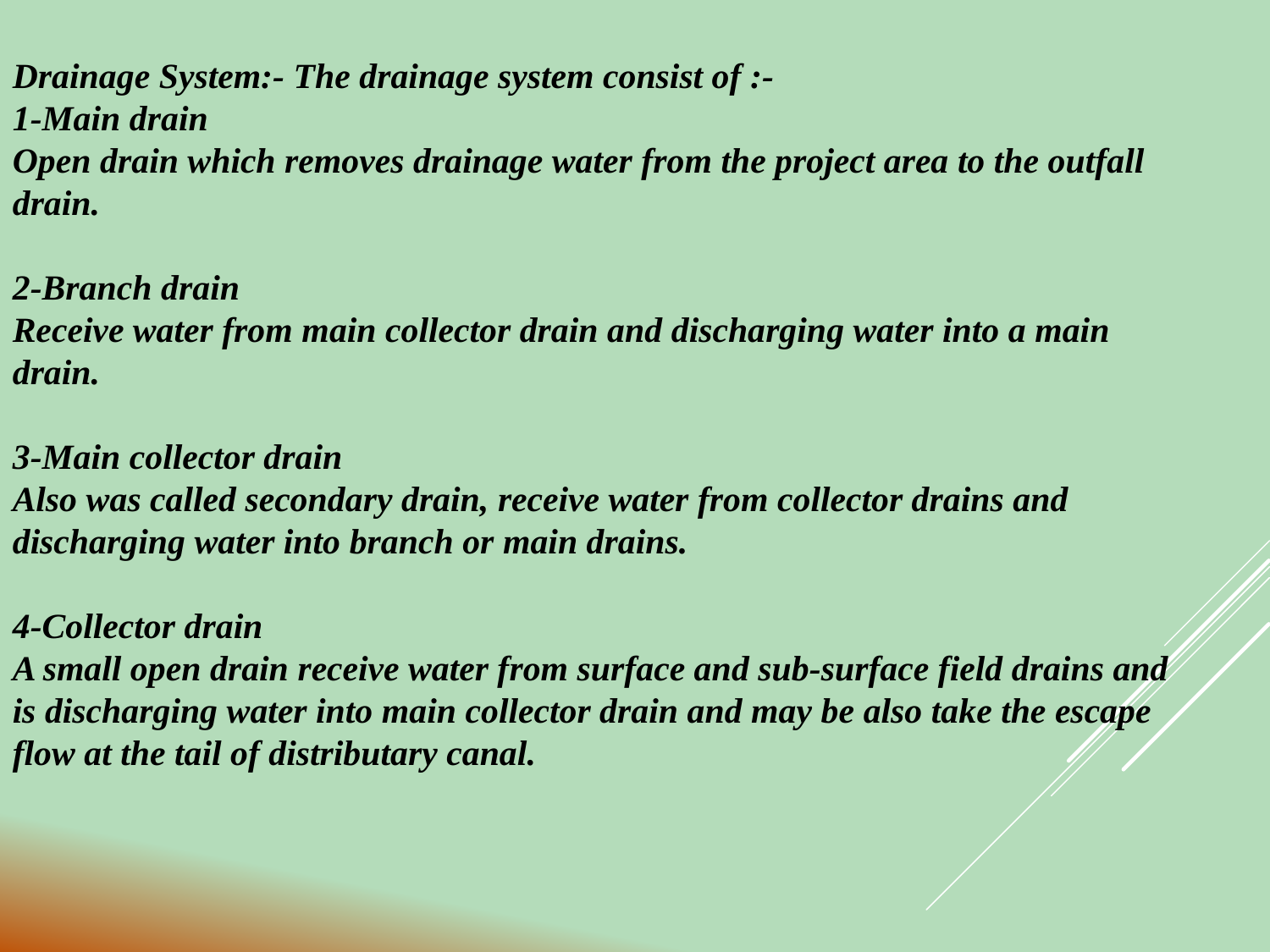

Drainage System:- The drainage system consist of :-
1-Main drain
Open drain which removes drainage water from the project area to the outfall drain.

2-Branch drain
Receive water from main collector drain and discharging water into a main drain.

3-Main collector drain
Also was called secondary drain, receive water from collector drains and discharging water into branch or main drains.

4-Collector drain
A small open drain receive water from surface and sub-surface field drains and is discharging water into main collector drain and may be also take the escape flow at the tail of distributary canal.